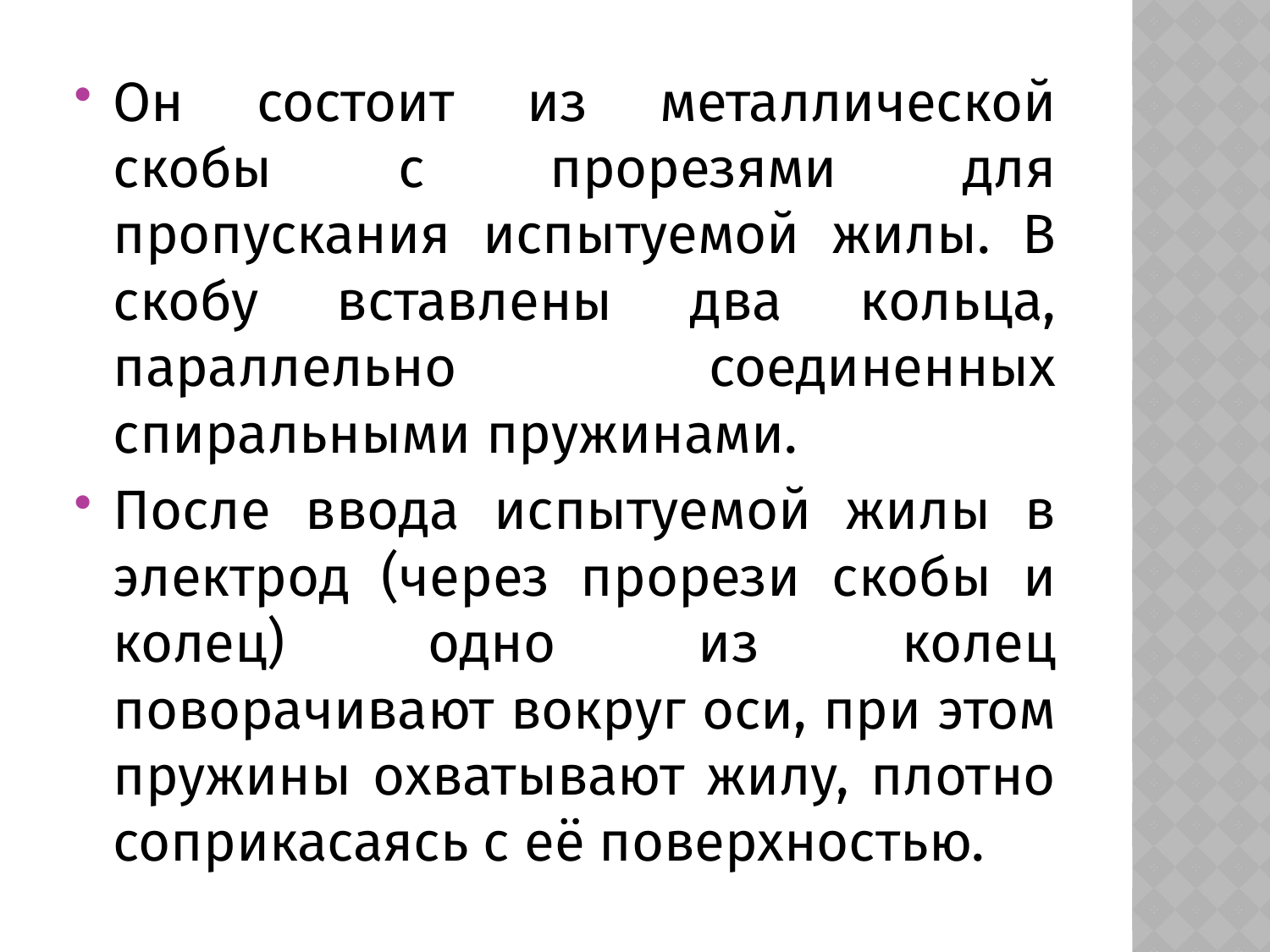

#
Он состоит из металлической скобы с прорезями для пропускания испытуемой жилы. В скобу вставлены два кольца, параллельно соединенных спиральными пружинами.
После ввода испытуемой жилы в электрод (через прорези скобы и колец) одно из колец поворачивают вокруг оси, при этом пружины охватывают жилу, плотно соприкасаясь с её поверхностью.